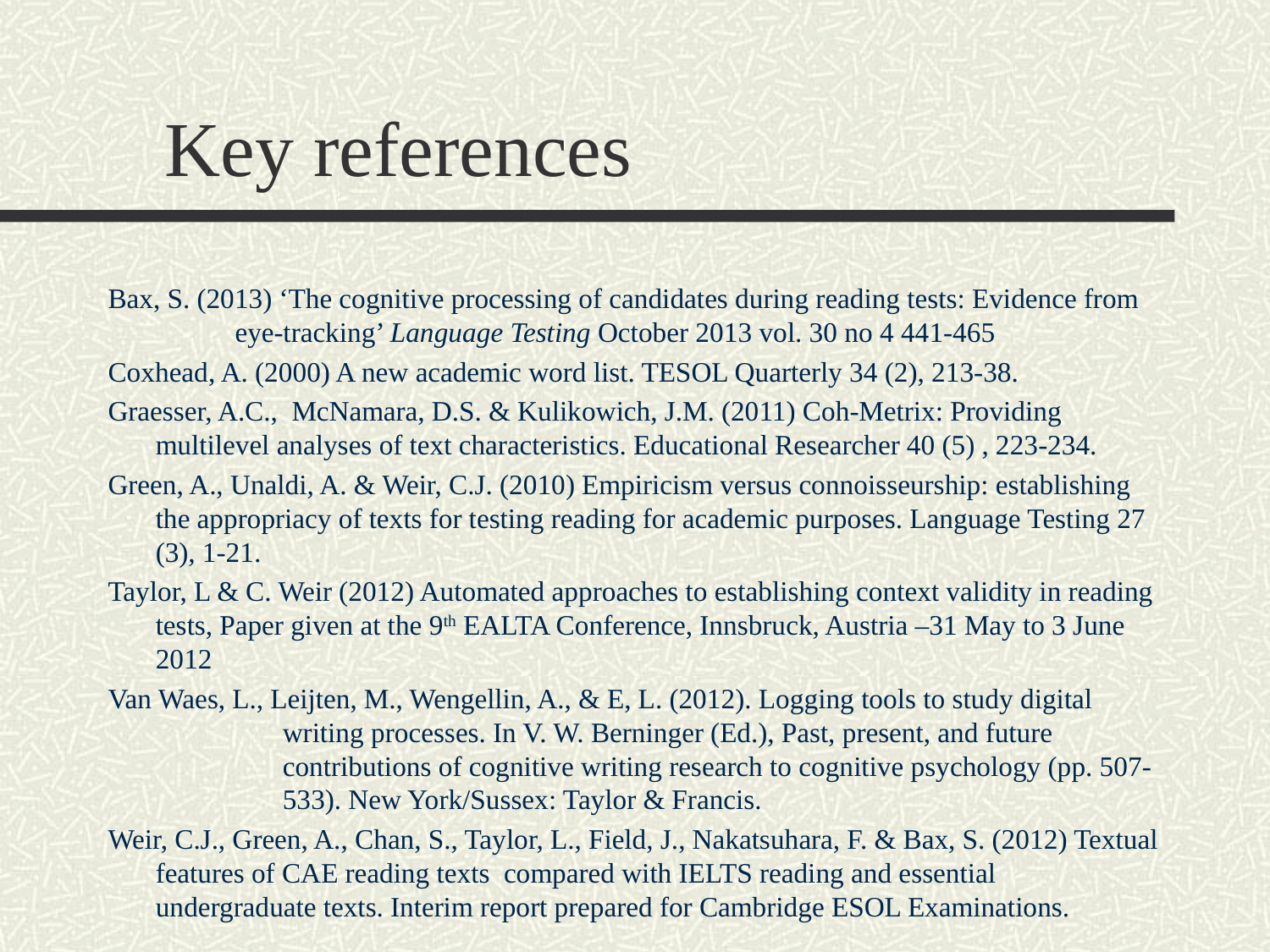

# Key references
Bax, S. (2013) ‘The cognitive processing of candidates during reading tests: Evidence from 	eye-tracking’ Language Testing October 2013 vol. 30 no 4 441-465
Coxhead, A. (2000) A new academic word list. TESOL Quarterly 34 (2), 213-38.
Graesser, A.C.,  McNamara, D.S. & Kulikowich, J.M. (2011) Coh-Metrix: Providing multilevel analyses of text characteristics. Educational Researcher 40 (5) , 223-234.
Green, A., Unaldi, A. & Weir, C.J. (2010) Empiricism versus connoisseurship: establishing the appropriacy of texts for testing reading for academic purposes. Language Testing 27 (3), 1-21.
Taylor, L & C. Weir (2012) Automated approaches to establishing context validity in reading tests, Paper given at the 9th EALTA Conference, Innsbruck, Austria –31 May to 3 June 2012
Van Waes, L., Leijten, M., Wengellin, A., & E, L. (2012). Logging tools to study digital 	writing processes. In V. W. Berninger (Ed.), Past, present, and future 	contributions of cognitive writing research to cognitive psychology (pp. 507-	533). New York/Sussex: Taylor & Francis.
Weir, C.J., Green, A., Chan, S., Taylor, L., Field, J., Nakatsuhara, F. & Bax, S. (2012) Textual features of CAE reading texts  compared with IELTS reading and essential undergraduate texts. Interim report prepared for Cambridge ESOL Examinations.